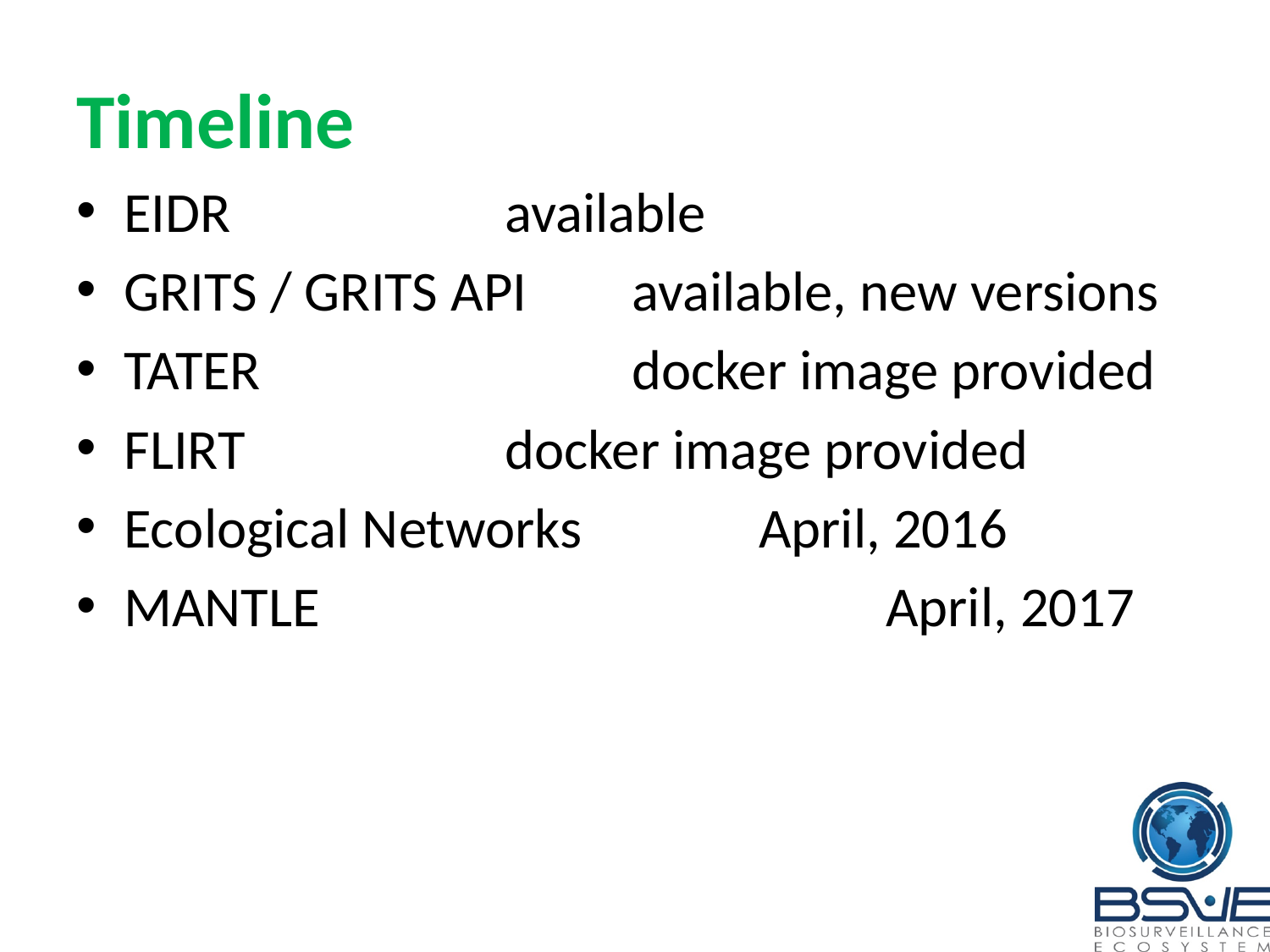

# Timeline
EIDR 			available
GRITS / GRITS API 	available, new versions
TATER			docker image provided
FLIRT			docker image provided
Ecological Networks		April, 2016
MANTLE					April, 2017